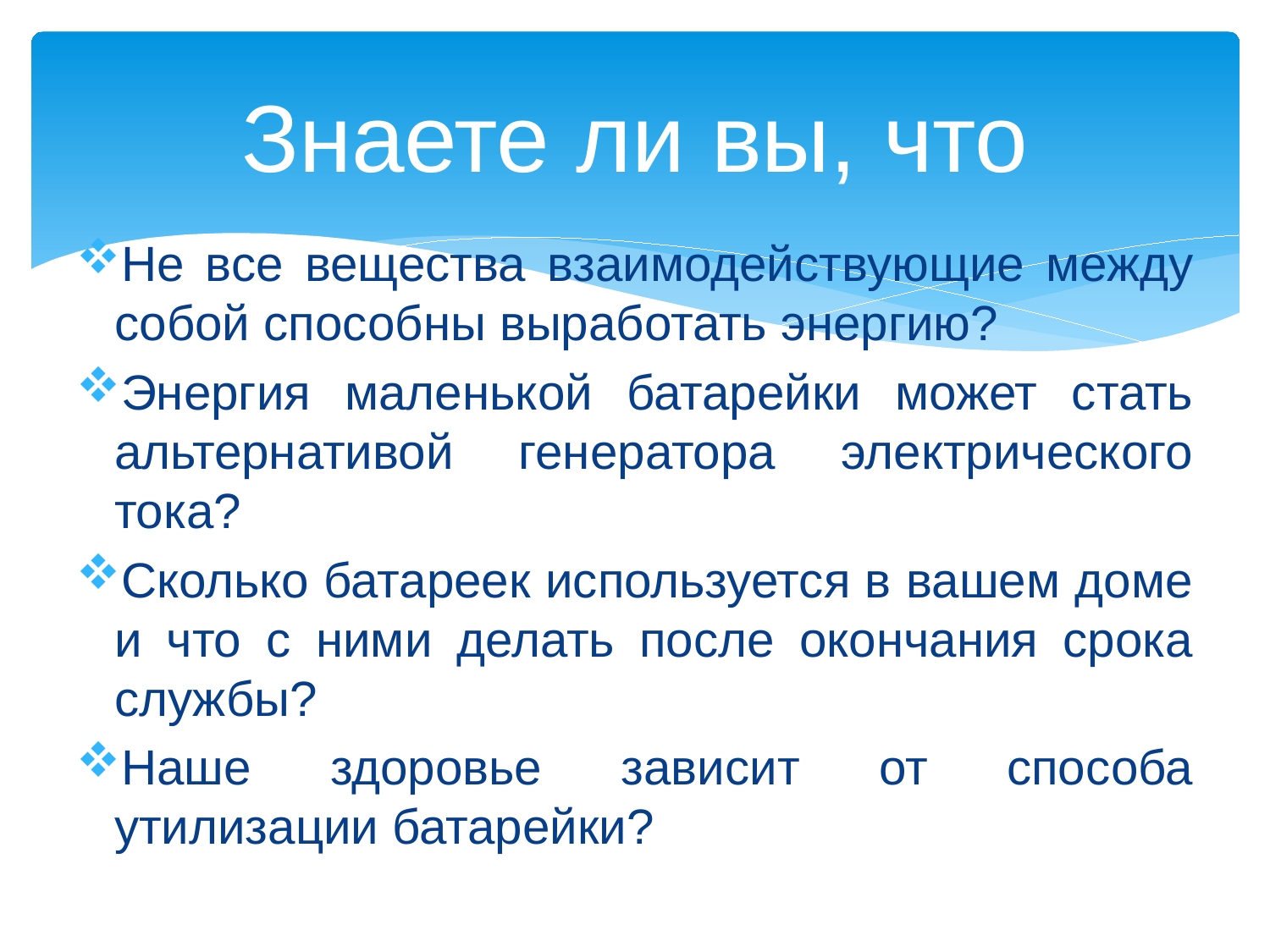

# Знаете ли вы, что
Не все вещества взаимодействующие между собой способны выработать энергию?
Энергия маленькой батарейки может стать альтернативой генератора электрического тока?
Сколько батареек используется в вашем доме и что с ними делать после окончания срока службы?
Наше здоровье зависит от способа утилизации батарейки?